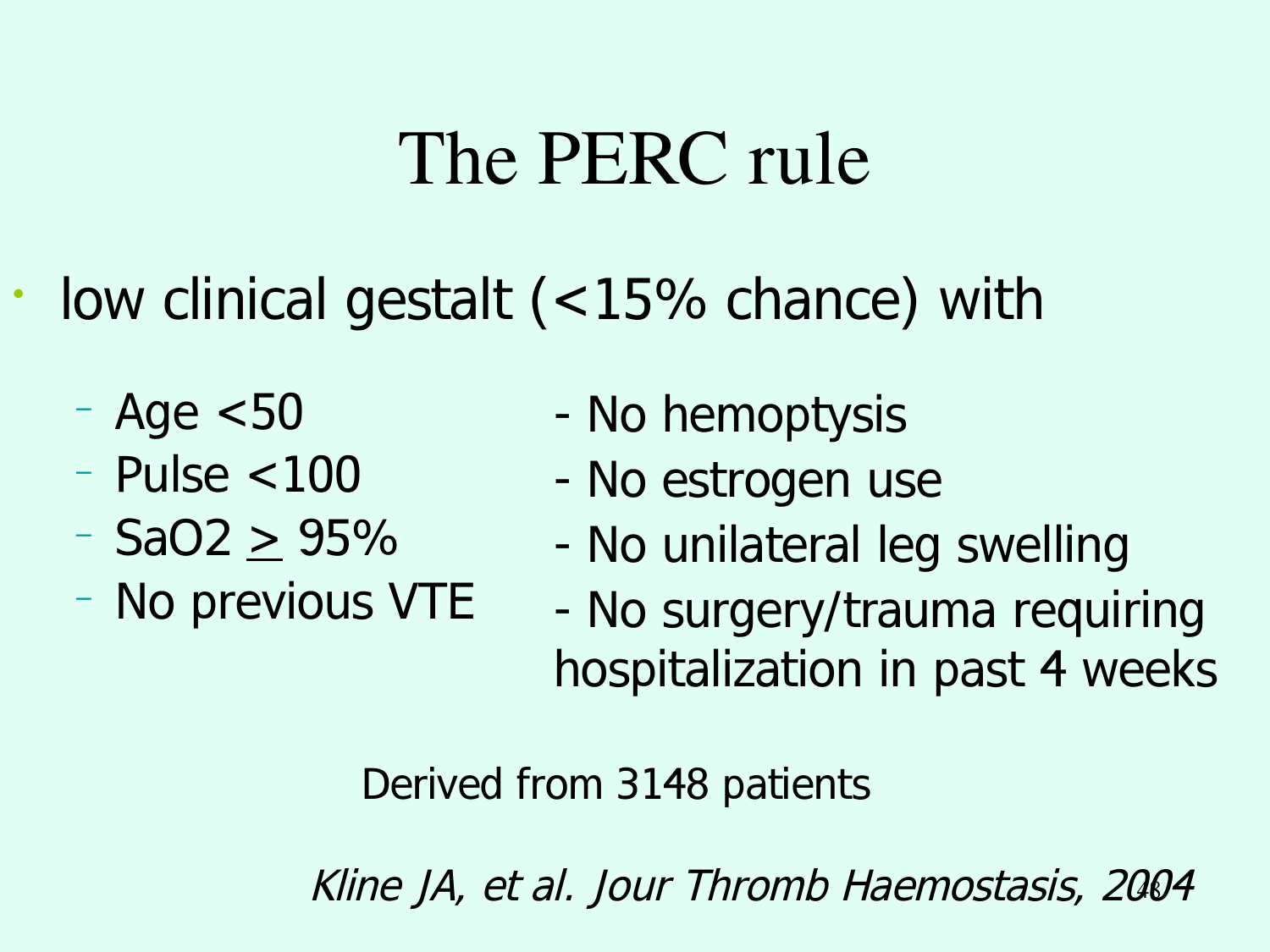

# The PERC rule
low clinical gestalt (<15% chance) with

Age <50
Pulse <100
SaO2 > 95%
No previous VTE

- No hemoptysis
- No estrogen use
- No unilateral leg swelling
- No surgery/trauma requiring
hospitalization in past 4 weeks
Derived from 3148 patients

Kline JA, et al. Jour Thromb Haemostasis, 2004
48